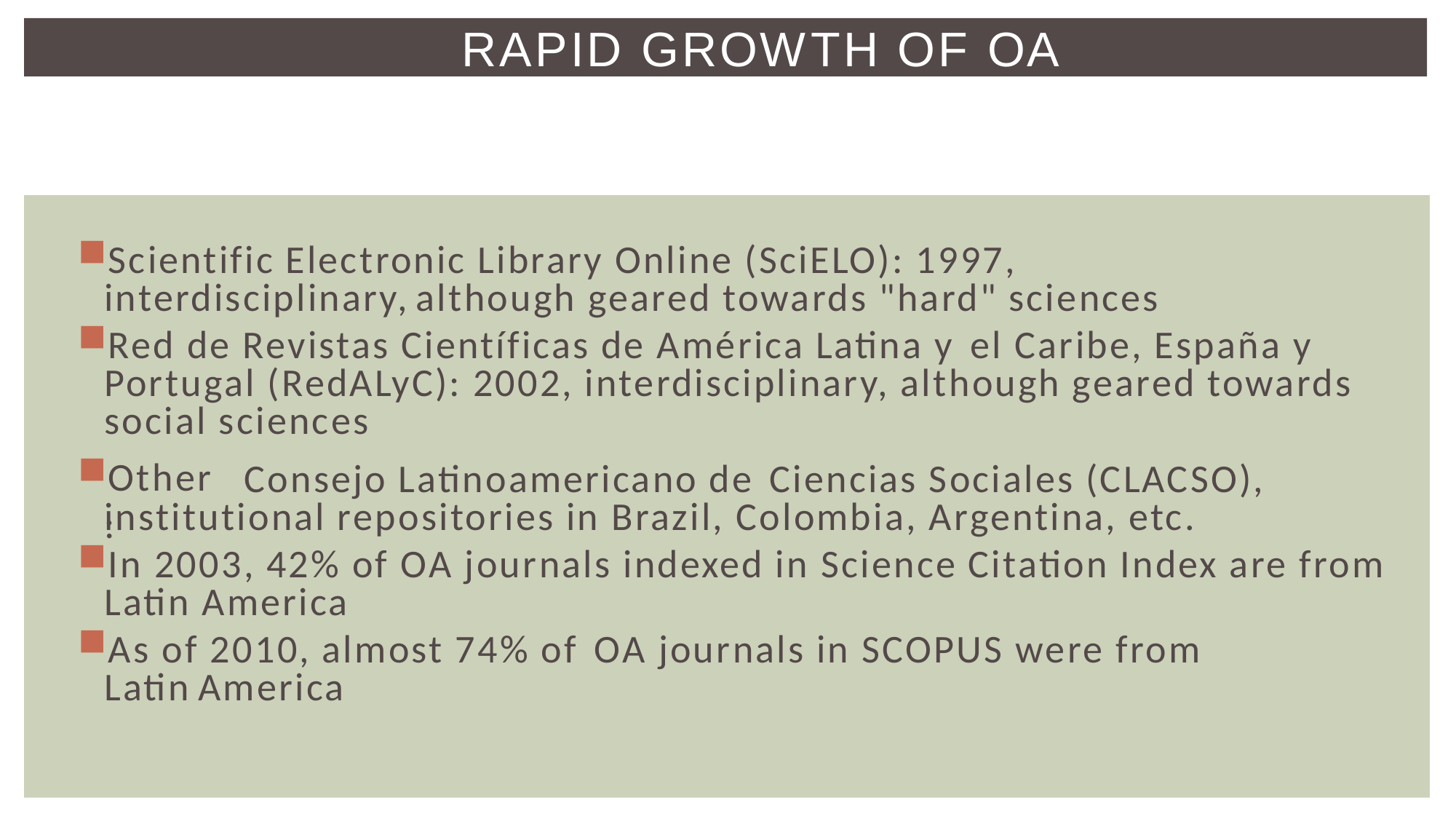

RAPID GROWTH OF OA
Scientific Electronic Library Online (SciELO): 1997, interdisciplinary, although geared towards "hard" sciences
Red de Revistas Científicas de América Latina y  el Caribe, España y Portugal (RedALyC): 2002, interdisciplinary, although geared towards social sciences
Other:
Consejo Latinoamericano de  Ciencias Sociales (CLACSO),
institutional repositories in Brazil, Colombia, Argentina, etc.
In 2003, 42% of OA journals indexed in Science Citation Index are from Latin America
As of 2010, almost 74% of  OA journals in SCOPUS were from Latin America